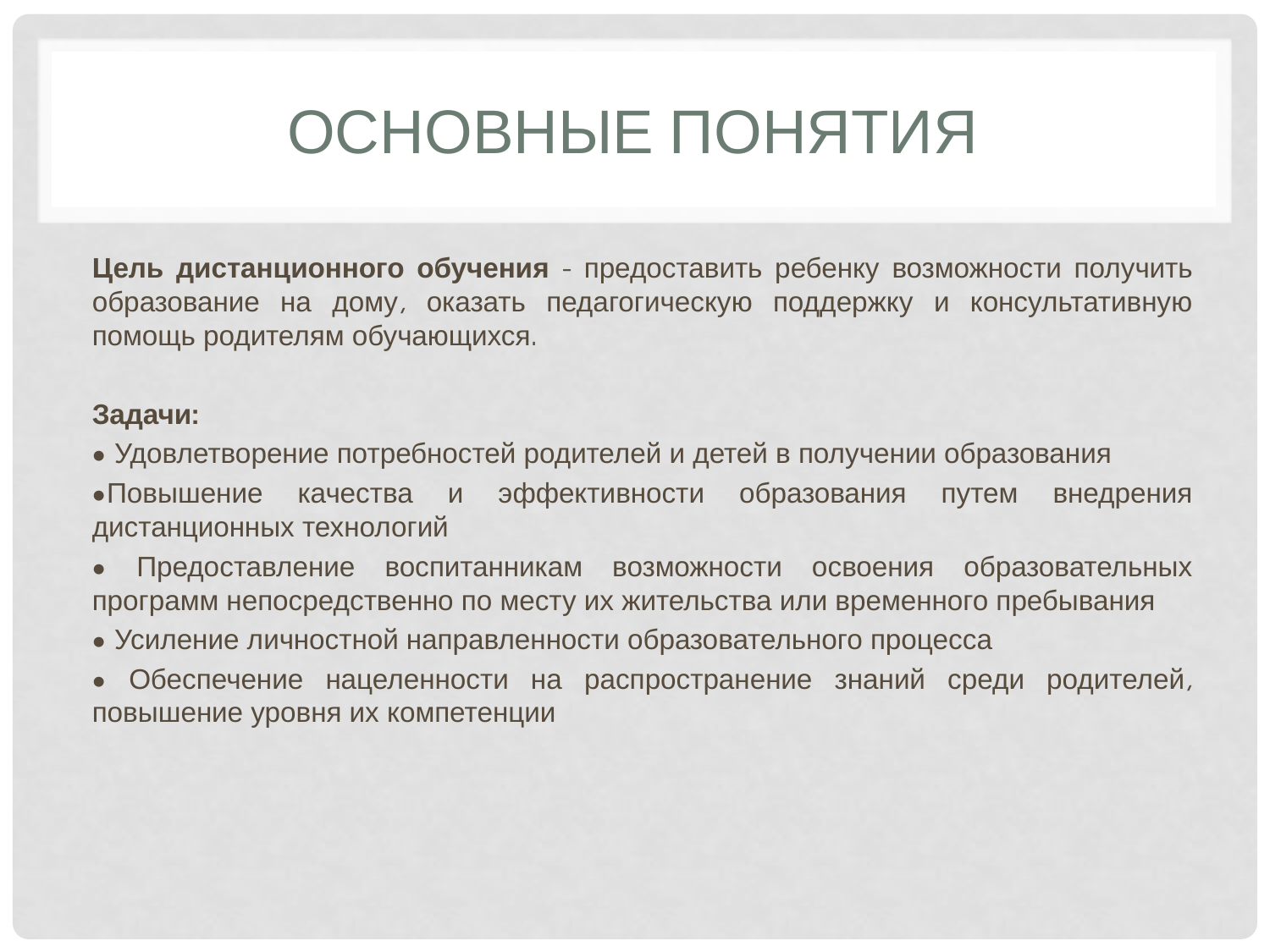

# Основные понятия
Цель дистанционного обучения - предоставить ребенку возможности получить образование на дому, оказать педагогическую поддержку и консультативную помощь родителям обучающихся.

Задачи:
• Удовлетворение потребностей родителей и детей в получении образования
•Повышение качества и эффективности образования путем внедрения дистанционных технологий
• Предоставление воспитанникам возможности освоения образовательных программ непосредственно по месту их жительства или временного пребывания
• Усиление личностной направленности образовательного процесса
• Обеспечение нацеленности на распространение знаний среди родителей, повышение уровня их компетенции